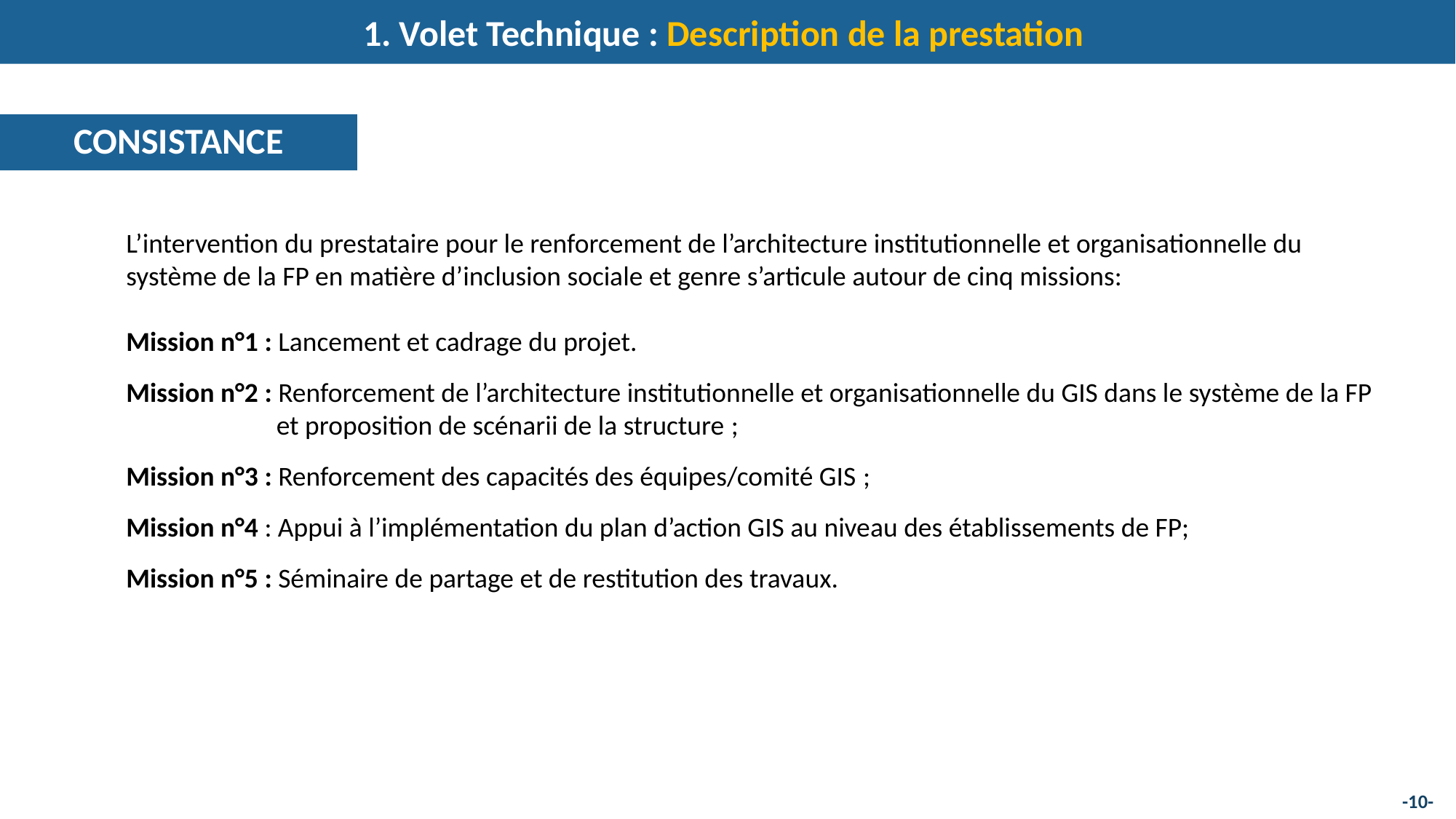

1. Volet Technique : Description de la prestation
CONSISTANCE
L’intervention du prestataire pour le renforcement de l’architecture institutionnelle et organisationnelle du système de la FP en matière d’inclusion sociale et genre s’articule autour de cinq missions:

Mission n°1 : Lancement et cadrage du projet.
Mission n°2 : Renforcement de l’architecture institutionnelle et organisationnelle du GIS dans le système de la FP et proposition de scénarii de la structure ;
Mission n°3 : Renforcement des capacités des équipes/comité GIS ;
Mission n°4 : Appui à l’implémentation du plan d’action GIS au niveau des établissements de FP;
Mission n°5 : Séminaire de partage et de restitution des travaux.
-10-